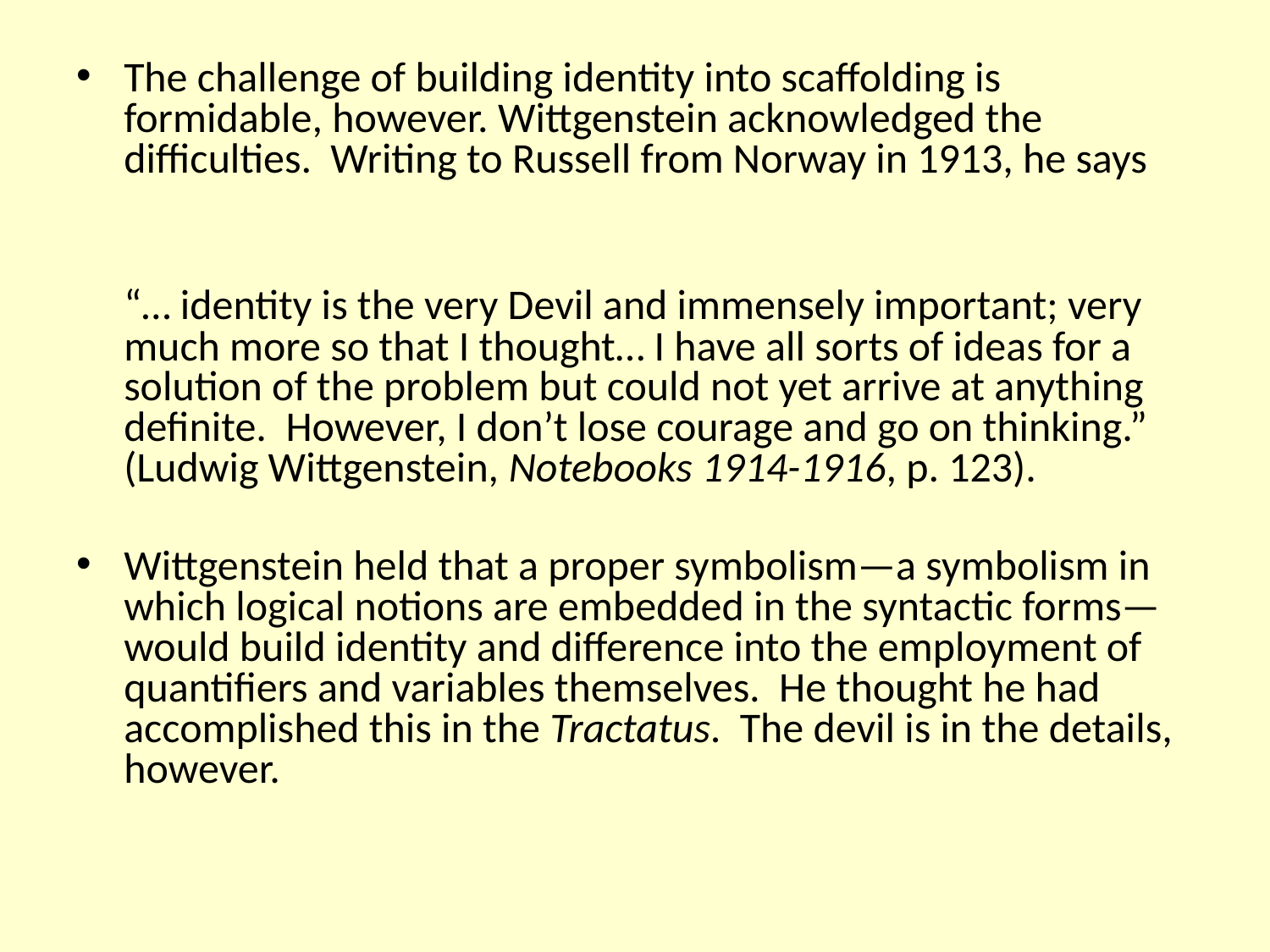

The challenge of building identity into scaffolding is formidable, however. Wittgenstein acknowledged the difficulties.  Writing to Russell from Norway in 1913, he says

	“… identity is the very Devil and immensely important; very much more so that I thought… I have all sorts of ideas for a solution of the problem but could not yet arrive at anything definite.  However, I don’t lose courage and go on thinking.” (Ludwig Wittgenstein, Notebooks 1914-1916, p. 123).

Wittgenstein held that a proper symbolism—a symbolism in which logical notions are embedded in the syntactic forms—would build identity and difference into the employment of quantifiers and variables themselves.  He thought he had accomplished this in the Tractatus.  The devil is in the details, however.